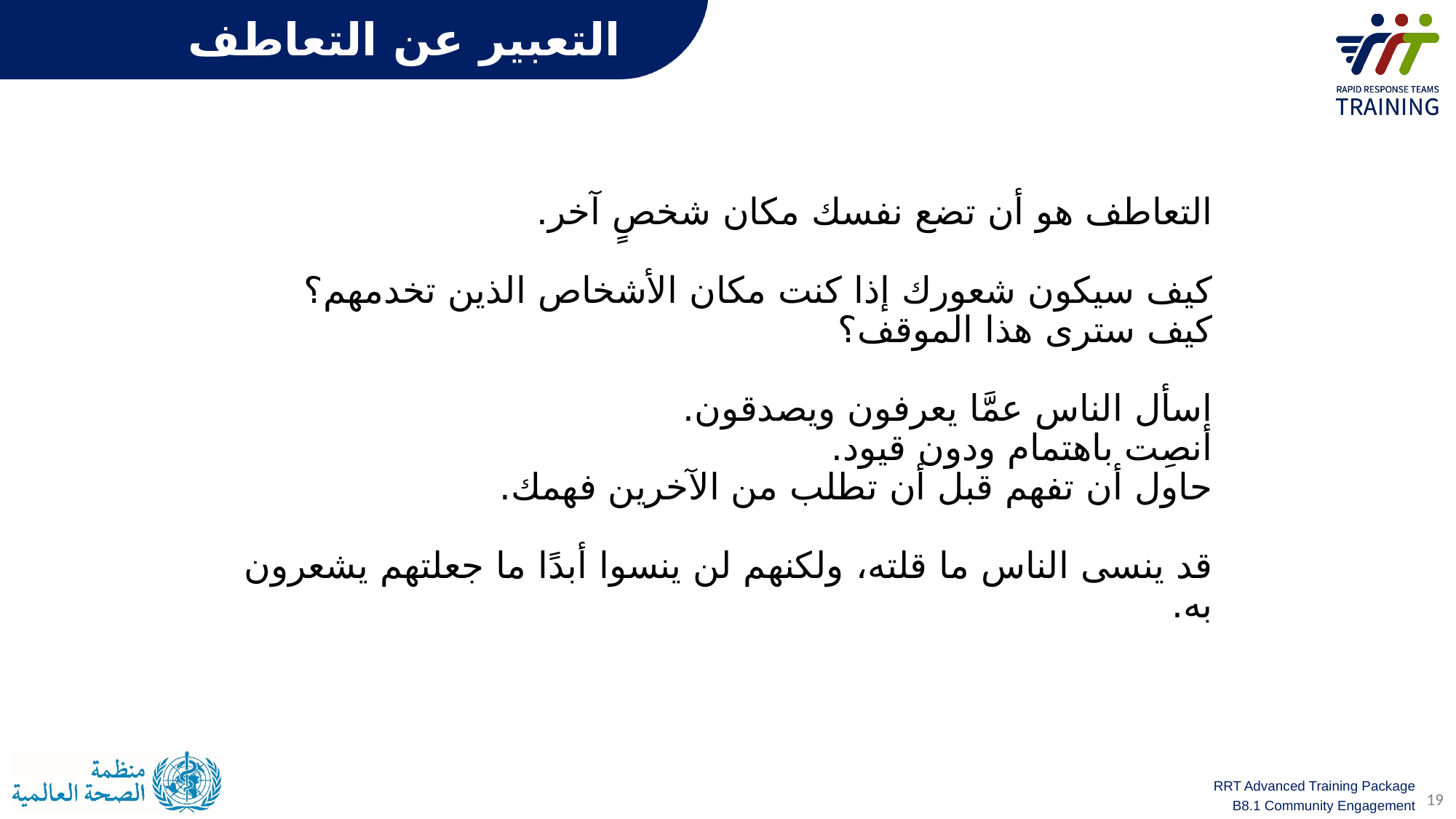

التعبير عن التعاطف
التعاطف هو أن تضع نفسك مكان شخصٍ آخر.

كيف سيكون شعورك إذا كنت مكان الأشخاص الذين تخدمهم؟ كيف سترى هذا الموقف؟

اسأل الناس عمَّا يعرفون ويصدقون.
أنصِت باهتمام ودون قيود.
حاول أن تفهم قبل أن تطلب من الآخرين فهمك.

قد ينسى الناس ما قلته، ولكنهم لن ينسوا أبدًا ما جعلتهم يشعرون به.